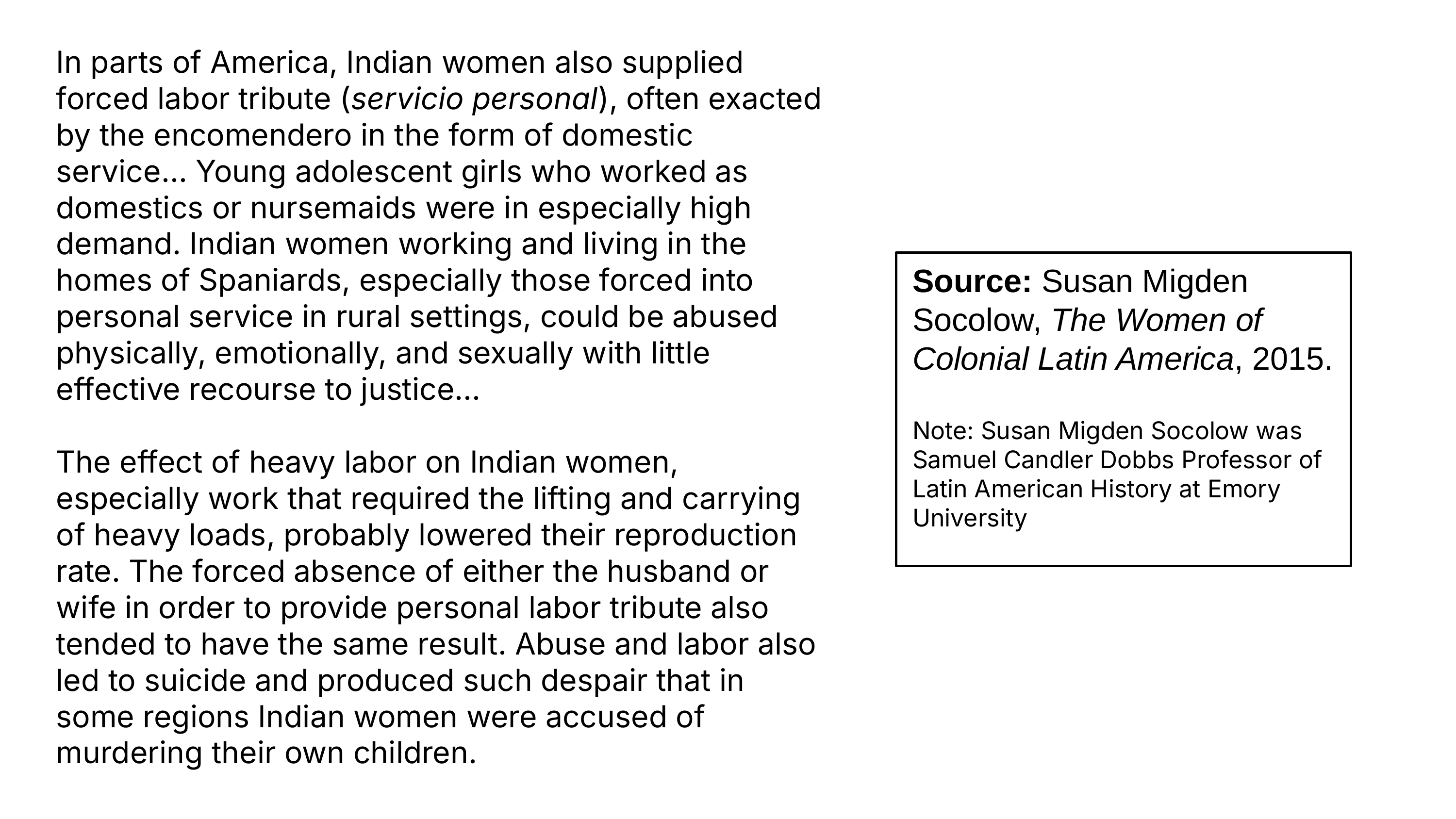

In parts of America, Indian women also supplied forced labor tribute (servicio personal), often exacted by the encomendero in the form of domestic service… Young adolescent girls who worked as domestics or nursemaids were in especially high demand. Indian women working and living in the homes of Spaniards, especially those forced into personal service in rural settings, could be abused physically, emotionally, and sexually with little effective recourse to justice…

The effect of heavy labor on Indian women, especially work that required the lifting and carrying of heavy loads, probably lowered their reproduction rate. The forced absence of either the husband or wife in order to provide personal labor tribute also tended to have the same result. Abuse and labor also led to suicide and produced such despair that in some regions Indian women were accused of murdering their own children.
Source: Susan Migden Socolow, The Women of Colonial Latin America, 2015.

Note: Susan Migden Socolow was Samuel Candler Dobbs Professor of Latin American History at Emory University